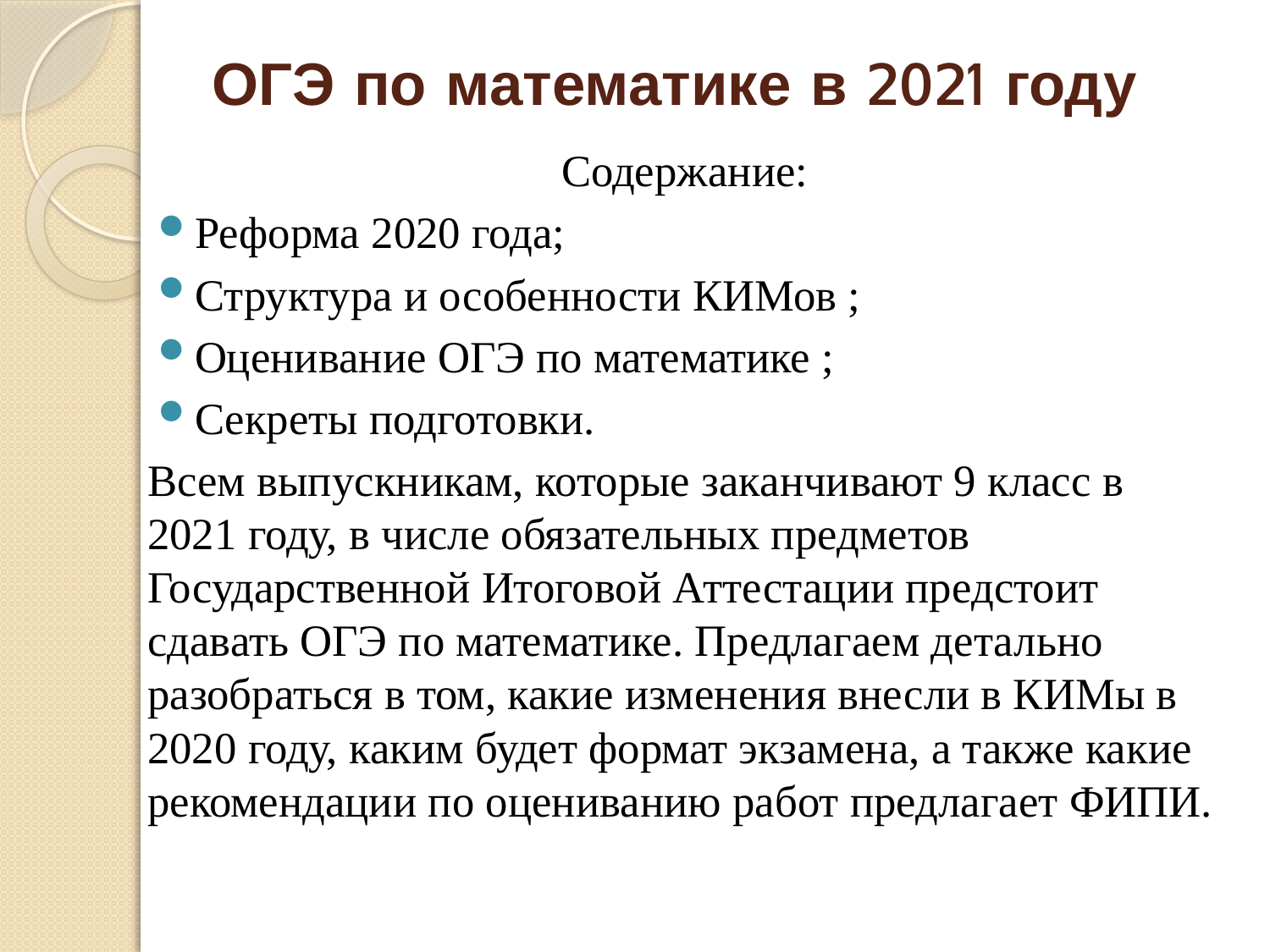

# ОГЭ по математике в 2021 году
Содержание:
Реформа 2020 года;
Структура и особенности КИМов ;
Оценивание ОГЭ по математике ;
Секреты подготовки.
Всем выпускникам, которые заканчивают 9 класс в 2021 году, в числе обязательных предметов Государственной Итоговой Аттестации предстоит сдавать ОГЭ по математике. Предлагаем детально разобраться в том, какие изменения внесли в КИМы в 2020 году, каким будет формат экзамена, а также какие рекомендации по оцениванию работ предлагает ФИПИ.